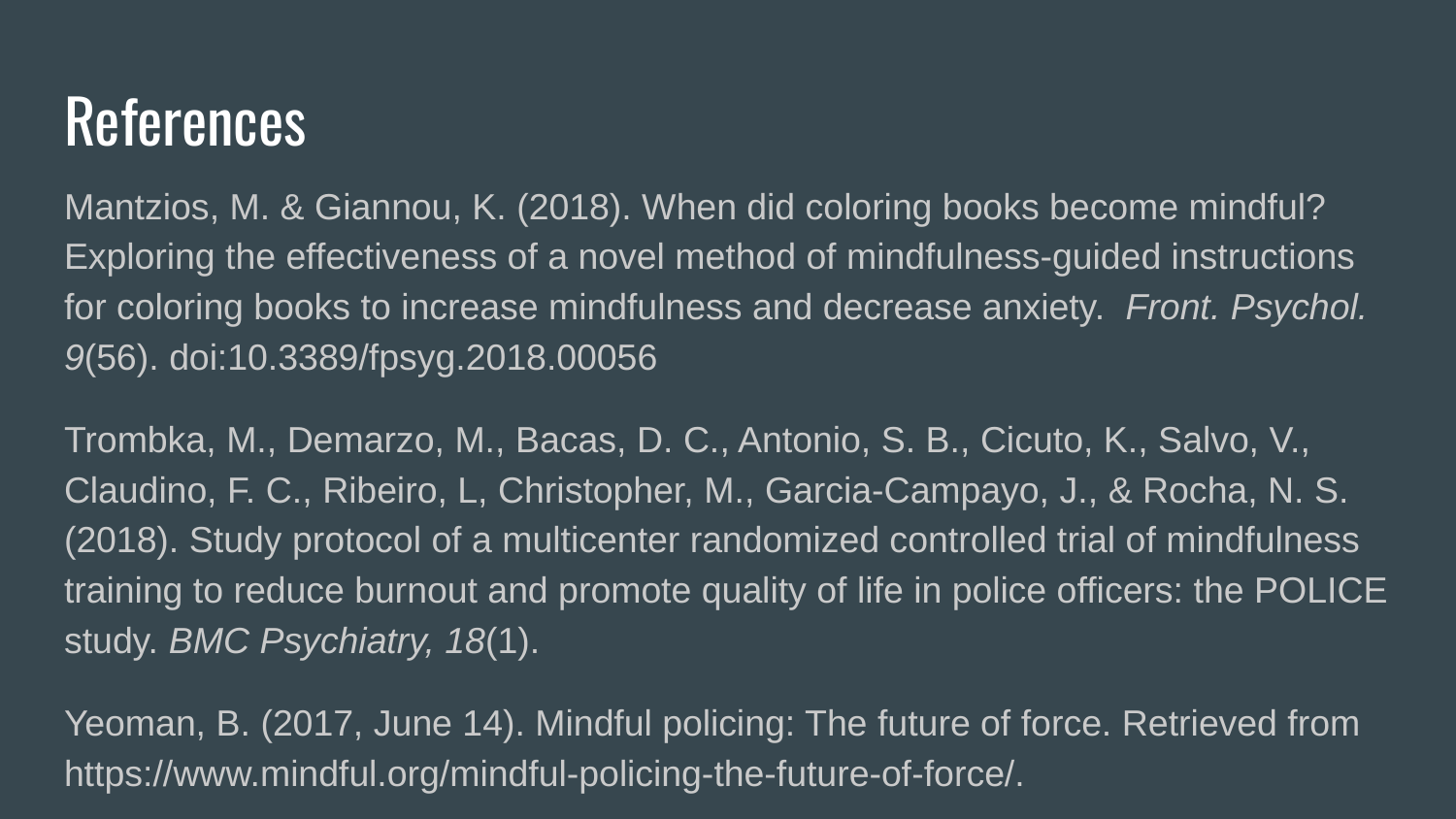

# References
Mantzios, M. & Giannou, K. (2018). When did coloring books become mindful?  Exploring the effectiveness of a novel method of mindfulness-guided instructions for coloring books to increase mindfulness and decrease anxiety.  Front. Psychol. 9(56). doi:10.3389/fpsyg.2018.00056
Trombka, M., Demarzo, M., Bacas, D. C., Antonio, S. B., Cicuto, K., Salvo, V., Claudino, F. C., Ribeiro, L, Christopher, M., Garcia-Campayo, J., & Rocha, N. S. (2018). Study protocol of a multicenter randomized controlled trial of mindfulness training to reduce burnout and promote quality of life in police officers: the POLICE study. BMC Psychiatry, 18(1).
Yeoman, B. (2017, June 14). Mindful policing: The future of force. Retrieved from https://www.mindful.org/mindful-policing-the-future-of-force/.